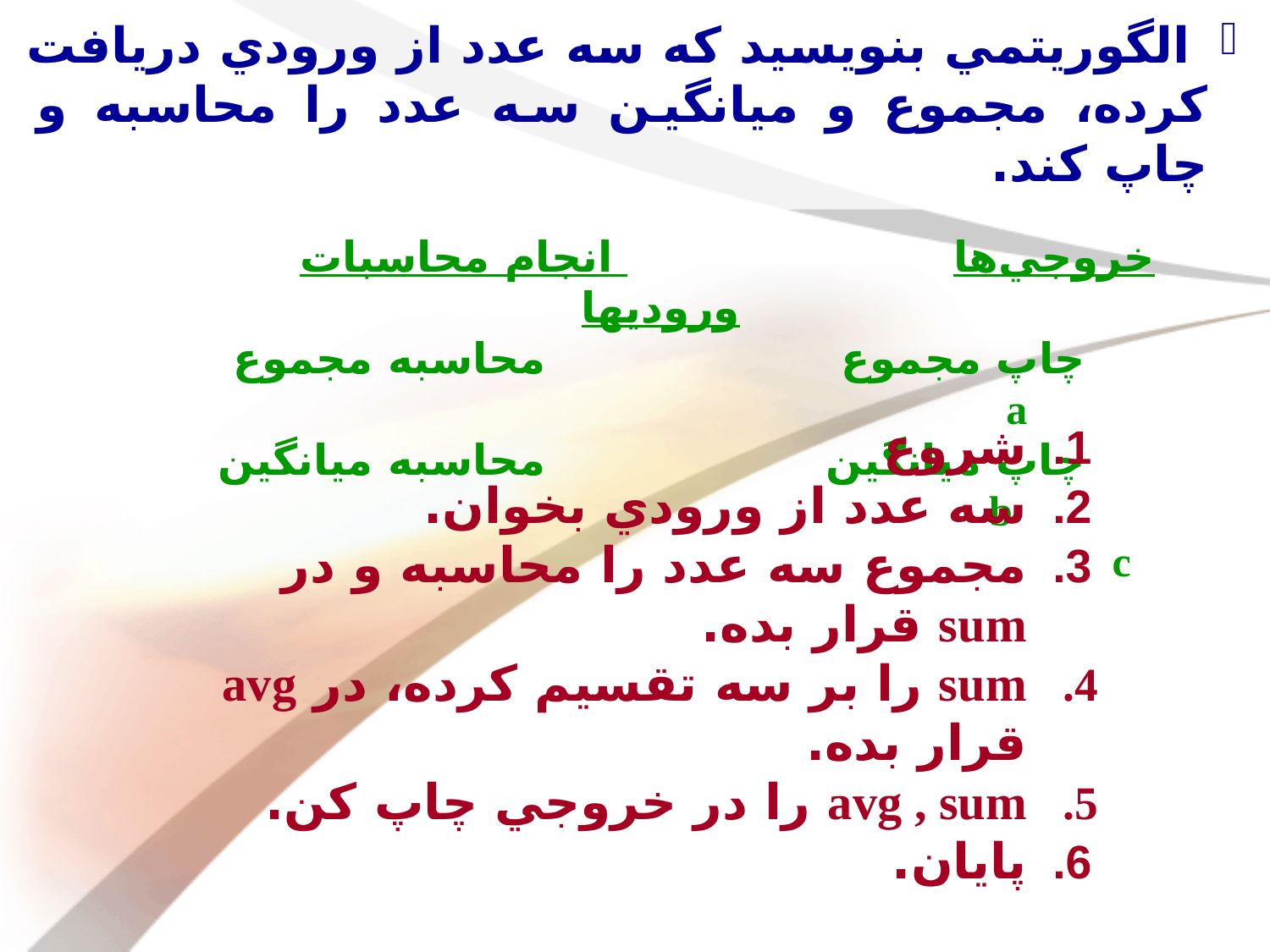

الگوريتمي بنويسيد كه سه عدد از ورودي دريافت كرده، مجموع و ميانگين سه عدد را محاسبه و چاپ كند.
خروجي‌ها                       انجام محاسبات                  وروديها
       چاپ مجموع                    محاسبه مجموع                          a
       چاپ ميانگين                   محاسبه ميانگين                          b
    c

شروع
سه عدد از ورودي بخوان.
مجموع سه عدد را محاسبه و در sum قرار بده.
sum را بر سه تقسيم كرده، در avg قرار بده.
avg , sum را در خروجي چاپ كن.
پايان.